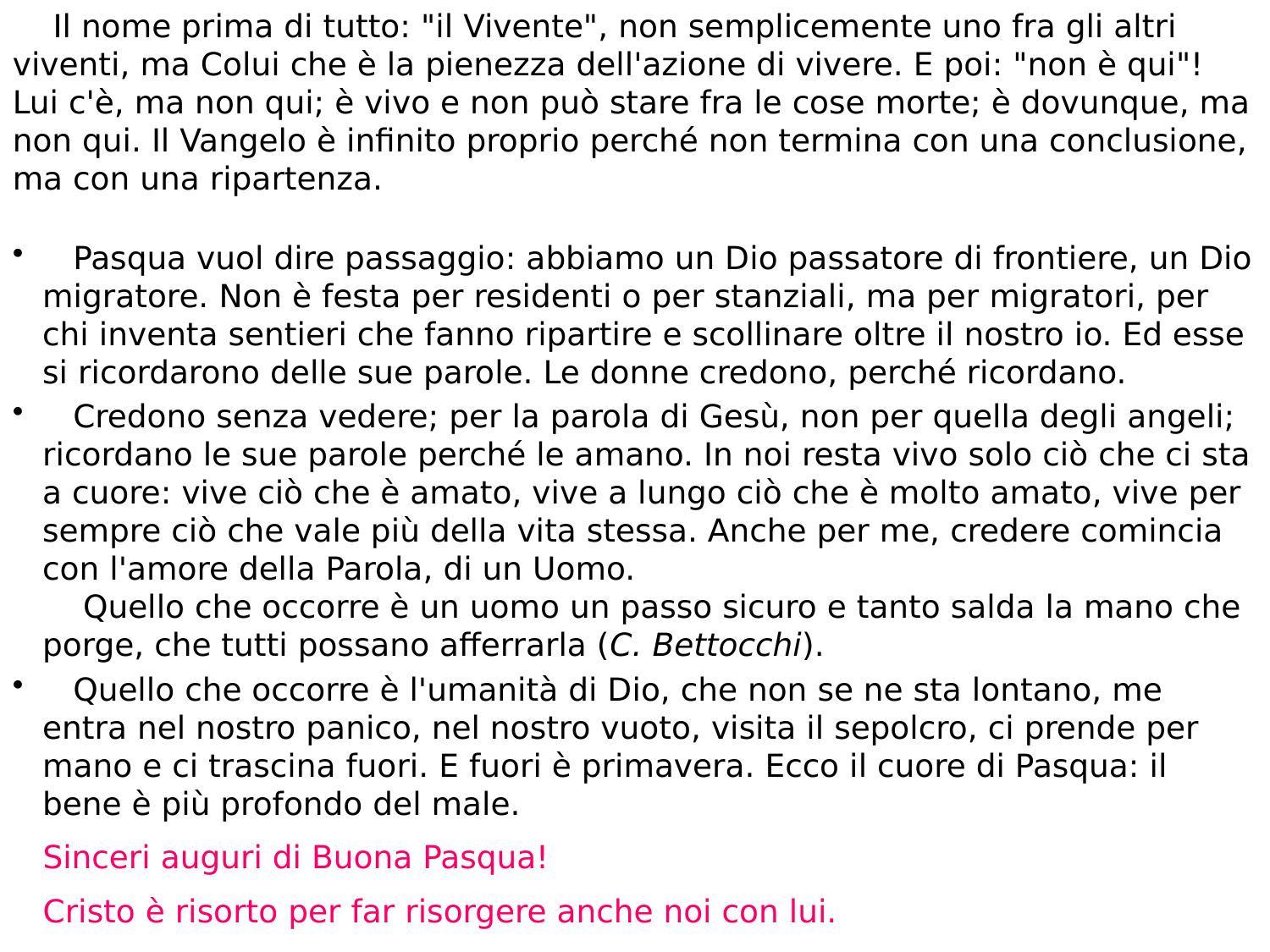

Il nome prima di tutto: "il Vivente", non semplicemente uno fra gli altri viventi, ma Colui che è la pienezza dell'azione di vivere. E poi: "non è qui"! Lui c'è, ma non qui; è vivo e non può stare fra le cose morte; è dovunque, ma non qui. Il Vangelo è infinito proprio perché non termina con una conclusione, ma con una ripartenza.

   Pasqua vuol dire passaggio: abbiamo un Dio passatore di frontiere, un Dio migratore. Non è festa per residenti o per stanziali, ma per migratori, per chi inventa sentieri che fanno ripartire e scollinare oltre il nostro io. Ed esse si ricordarono delle sue parole. Le donne credono, perché ricordano.
   Credono senza vedere; per la parola di Gesù, non per quella degli angeli; ricordano le sue parole perché le amano. In noi resta vivo solo ciò che ci sta a cuore: vive ciò che è amato, vive a lungo ciò che è molto amato, vive per sempre ciò che vale più della vita stessa. Anche per me, credere comincia con l'amore della Parola, di un Uomo.
    Quello che occorre è un uomo un passo sicuro e tanto salda la mano che porge, che tutti possano afferrarla (C. Bettocchi).
   Quello che occorre è l'umanità di Dio, che non se ne sta lontano, me entra nel nostro panico, nel nostro vuoto, visita il sepolcro, ci prende per mano e ci trascina fuori. E fuori è primavera. Ecco il cuore di Pasqua: il bene è più profondo del male.
   Sinceri auguri di Buona Pasqua!
   Cristo è risorto per far risorgere anche noi con lui.